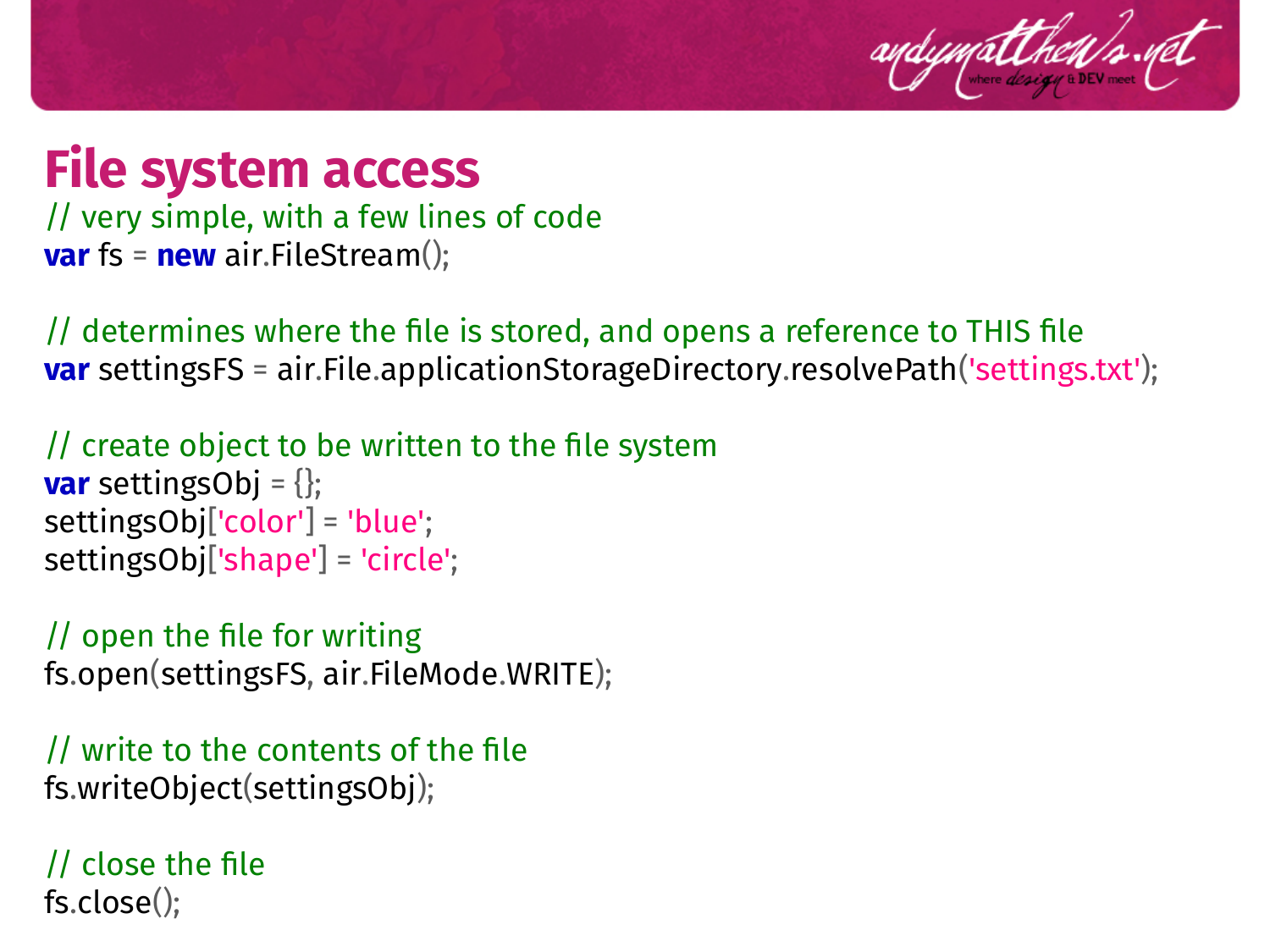

File system access
// very simple, with a few lines of code
var fs = new air.FileStream();

// determines where the file is stored, and opens a reference to THIS file
var settingsFS = air.File.applicationStorageDirectory.resolvePath('settings.txt');

// create object to be written to the file system
var settingsObj = {};
settingsObj['color'] = 'blue';
settingsObj['shape'] = 'circle';

// open the file for writing
fs.open(settingsFS, air.FileMode.WRITE);

// write to the contents of the file
fs.writeObject(settingsObj);

// close the file
fs.close();